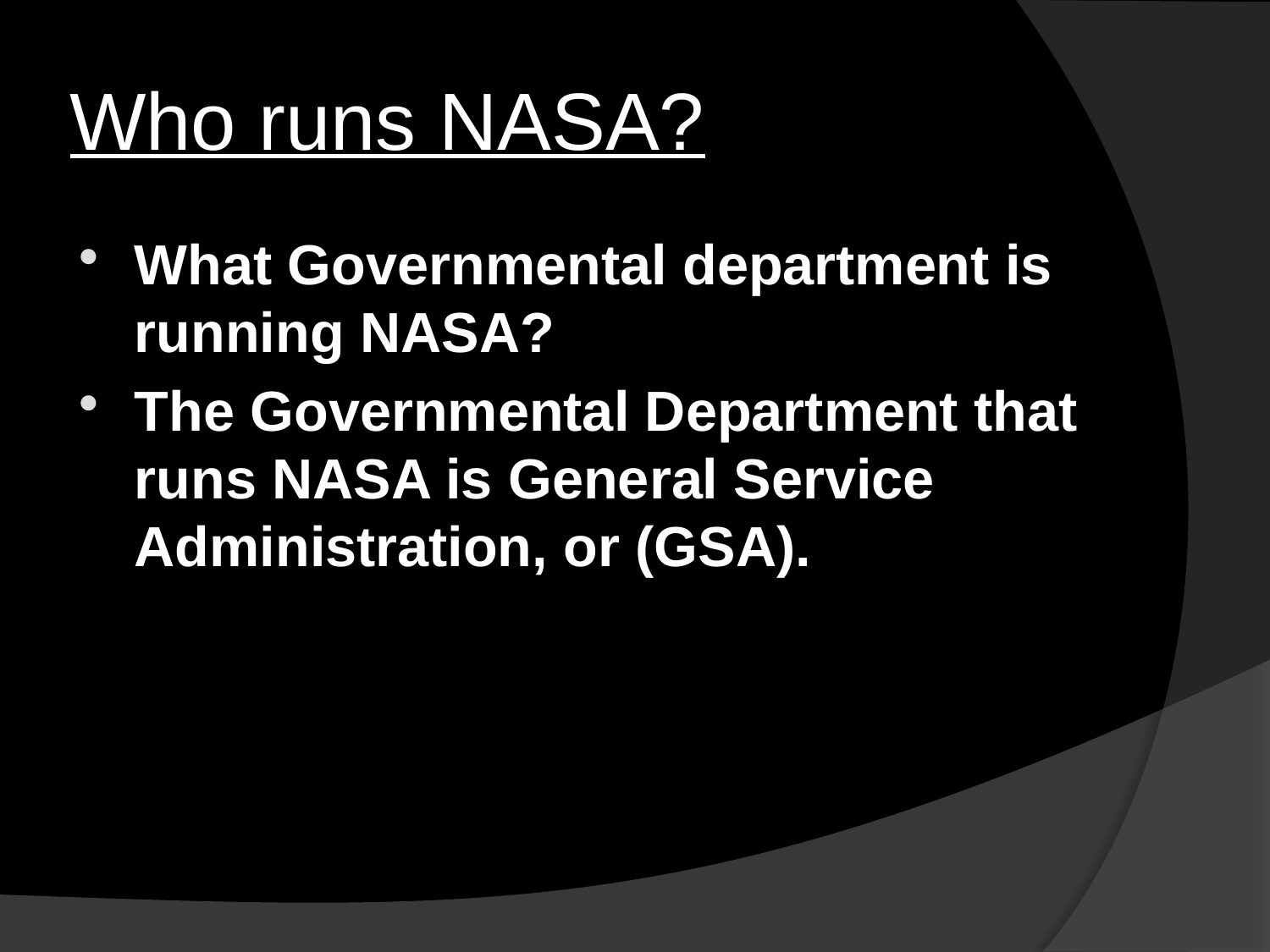

# Who runs NASA?
What Governmental department is running NASA?
The Governmental Department that runs NASA is General Service Administration, or (GSA).